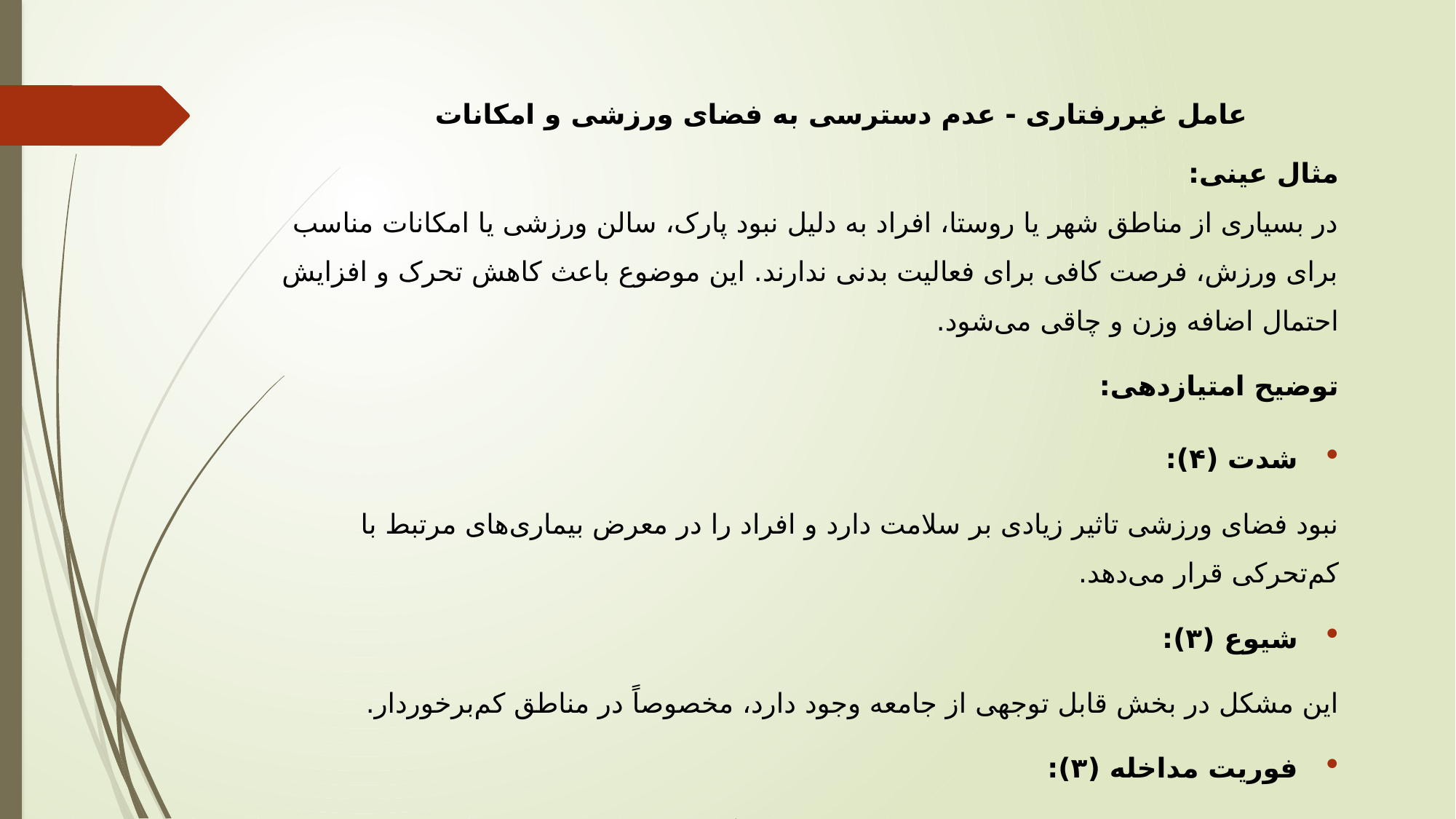

# عامل غیررفتاری - عدم دسترسی به فضای ورزشی و امکانات
مثال عینی:
در بسیاری از مناطق شهر یا روستا، افراد به دلیل نبود پارک، سالن ورزشی یا امکانات مناسب برای ورزش، فرصت کافی برای فعالیت بدنی ندارند. این موضوع باعث کاهش تحرک و افزایش احتمال اضافه وزن و چاقی می‌شود.
توضیح امتیازدهی:
شدت (۴):
نبود فضای ورزشی تاثیر زیادی بر سلامت دارد و افراد را در معرض بیماری‌های مرتبط با کم‌تحرکی قرار می‌دهد.
شیوع (۳):
این مشکل در بخش قابل توجهی از جامعه وجود دارد، مخصوصاً در مناطق کم‌برخوردار.
فوریت مداخله (۳):
 نیاز به اقدام وجود دارد، اما نسبت به برخی عوامل دیگر فوریت کمتری دارد.